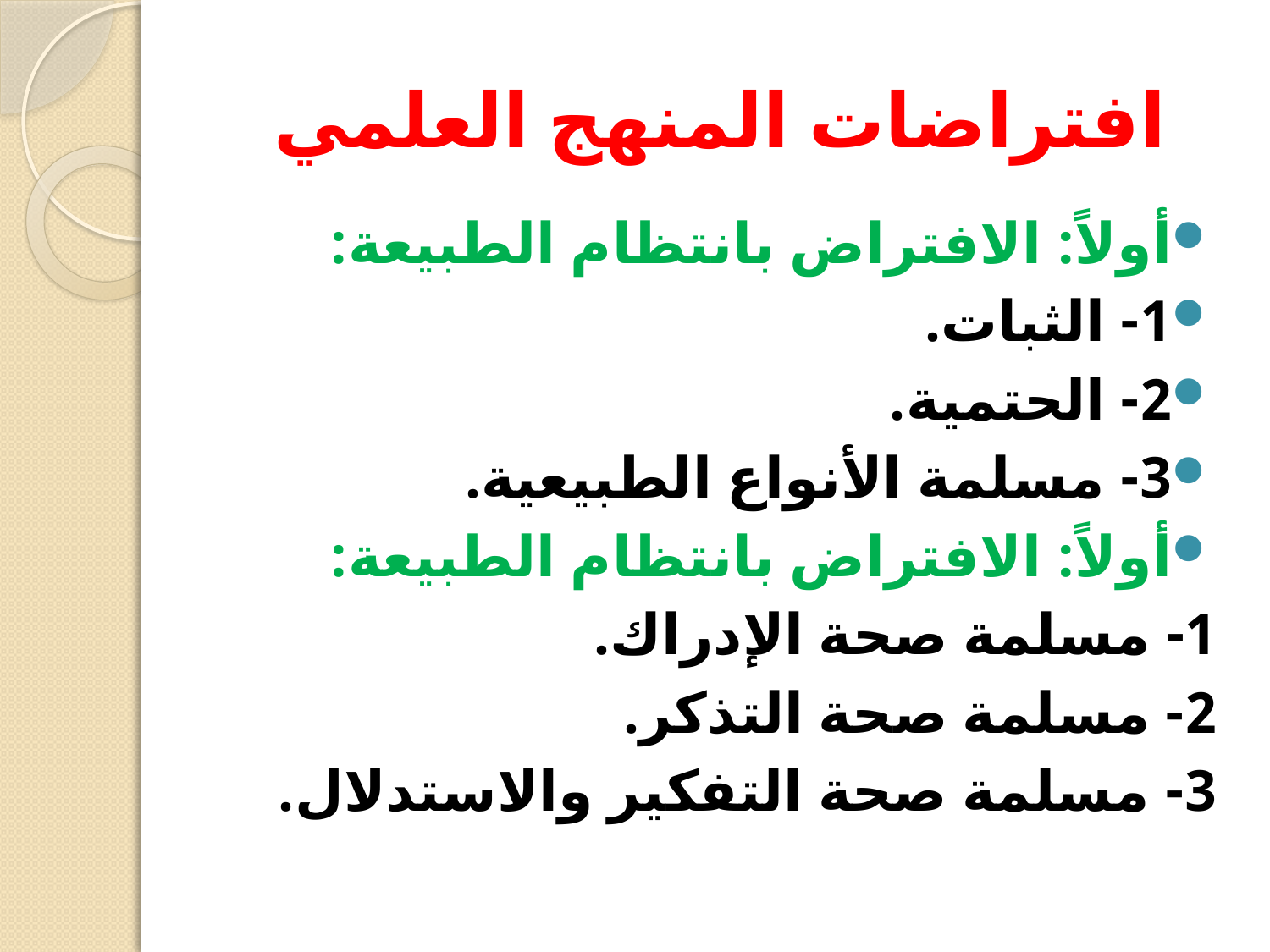

# افتراضات المنهج العلمي
أولاً: الافتراض بانتظام الطبيعة:
1- الثبات.
2- الحتمية.
3- مسلمة الأنواع الطبيعية.
أولاً: الافتراض بانتظام الطبيعة:
1- مسلمة صحة الإدراك.
2- مسلمة صحة التذكر.
3- مسلمة صحة التفكير والاستدلال.